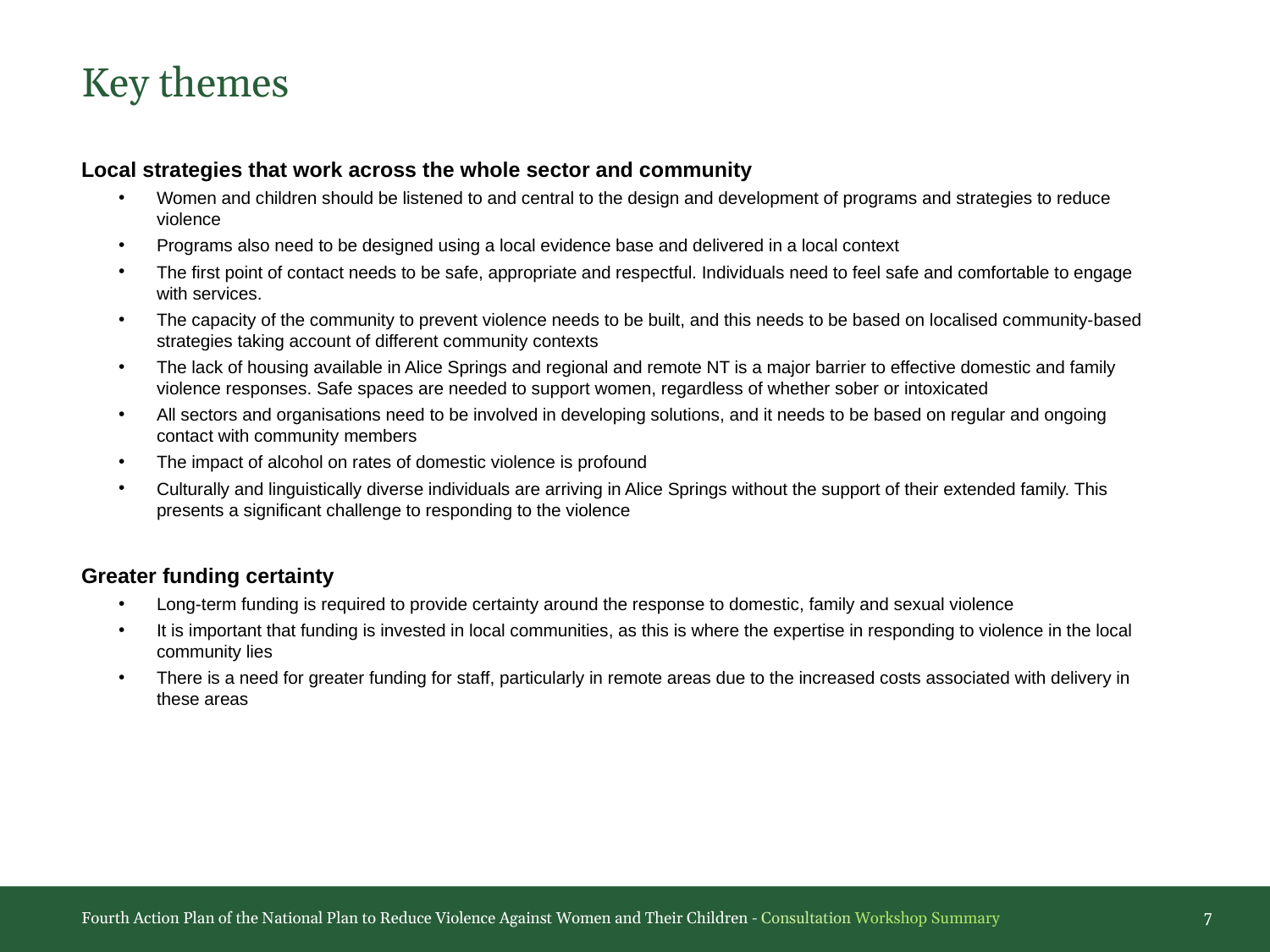

# Key themes
Local strategies that work across the whole sector and community
Women and children should be listened to and central to the design and development of programs and strategies to reduce violence
Programs also need to be designed using a local evidence base and delivered in a local context
The first point of contact needs to be safe, appropriate and respectful. Individuals need to feel safe and comfortable to engage with services.
The capacity of the community to prevent violence needs to be built, and this needs to be based on localised community-based strategies taking account of different community contexts
The lack of housing available in Alice Springs and regional and remote NT is a major barrier to effective domestic and family violence responses. Safe spaces are needed to support women, regardless of whether sober or intoxicated
All sectors and organisations need to be involved in developing solutions, and it needs to be based on regular and ongoing contact with community members
The impact of alcohol on rates of domestic violence is profound
Culturally and linguistically diverse individuals are arriving in Alice Springs without the support of their extended family. This presents a significant challenge to responding to the violence

Greater funding certainty
Long-term funding is required to provide certainty around the response to domestic, family and sexual violence
It is important that funding is invested in local communities, as this is where the expertise in responding to violence in the local community lies
There is a need for greater funding for staff, particularly in remote areas due to the increased costs associated with delivery in these areas

Fourth Action Plan of the National Plan to Reduce Violence Against Women and Their Children - Consultation Workshop Summary
7